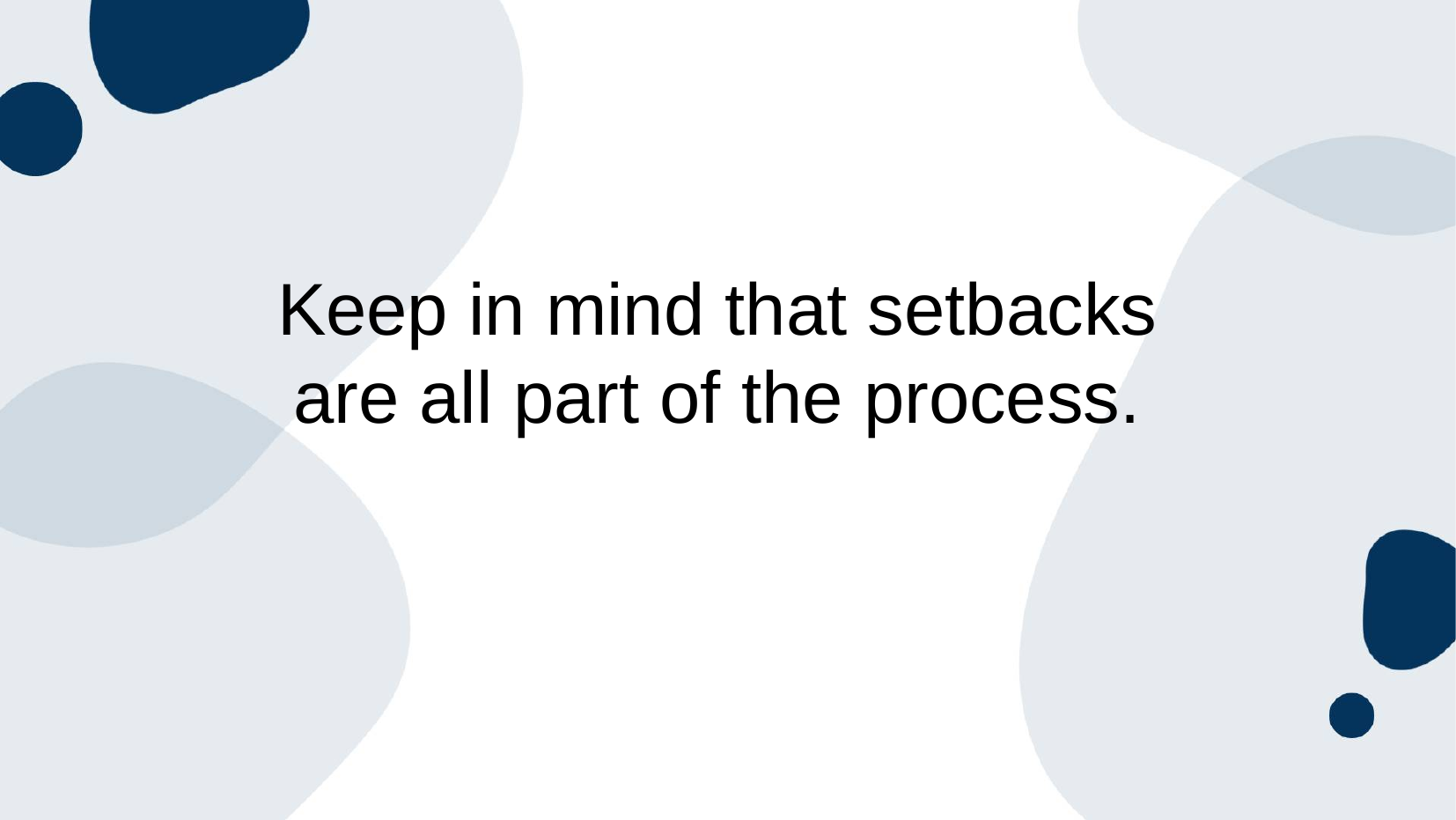

# Keep in mind that setbacks
are all part of the process.